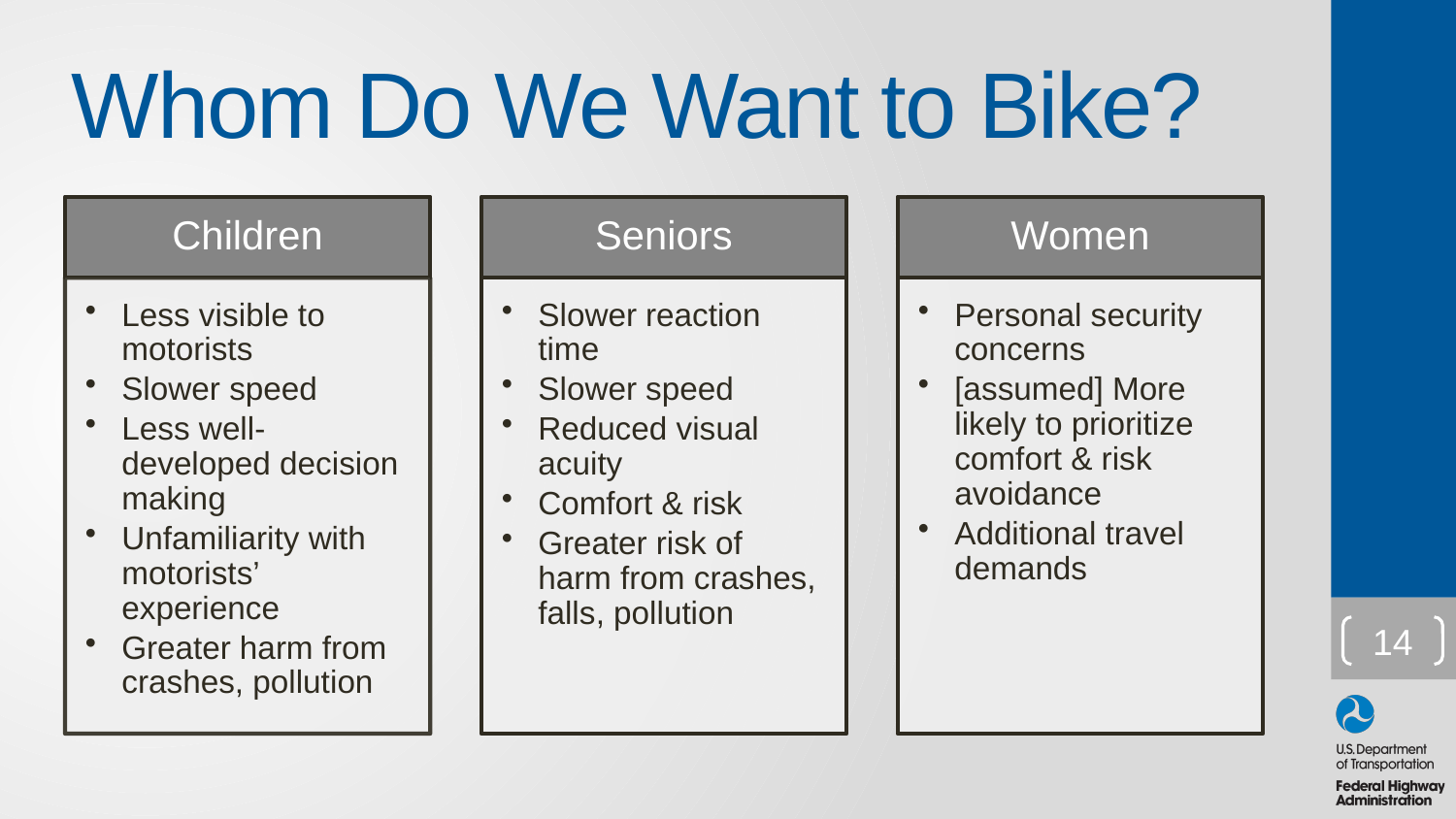

# Whom Do We Want to Bike?
Children
Seniors
Women
Less visible to motorists
Slower speed
Less well-developed decision making
Unfamiliarity with motorists’ experience
Greater harm from crashes, pollution
Slower reaction time
Slower speed
Reduced visual acuity
Comfort & risk
Greater risk of harm from crashes, falls, pollution
Personal security concerns
[assumed] More likely to prioritize comfort & risk avoidance
Additional travel demands
14